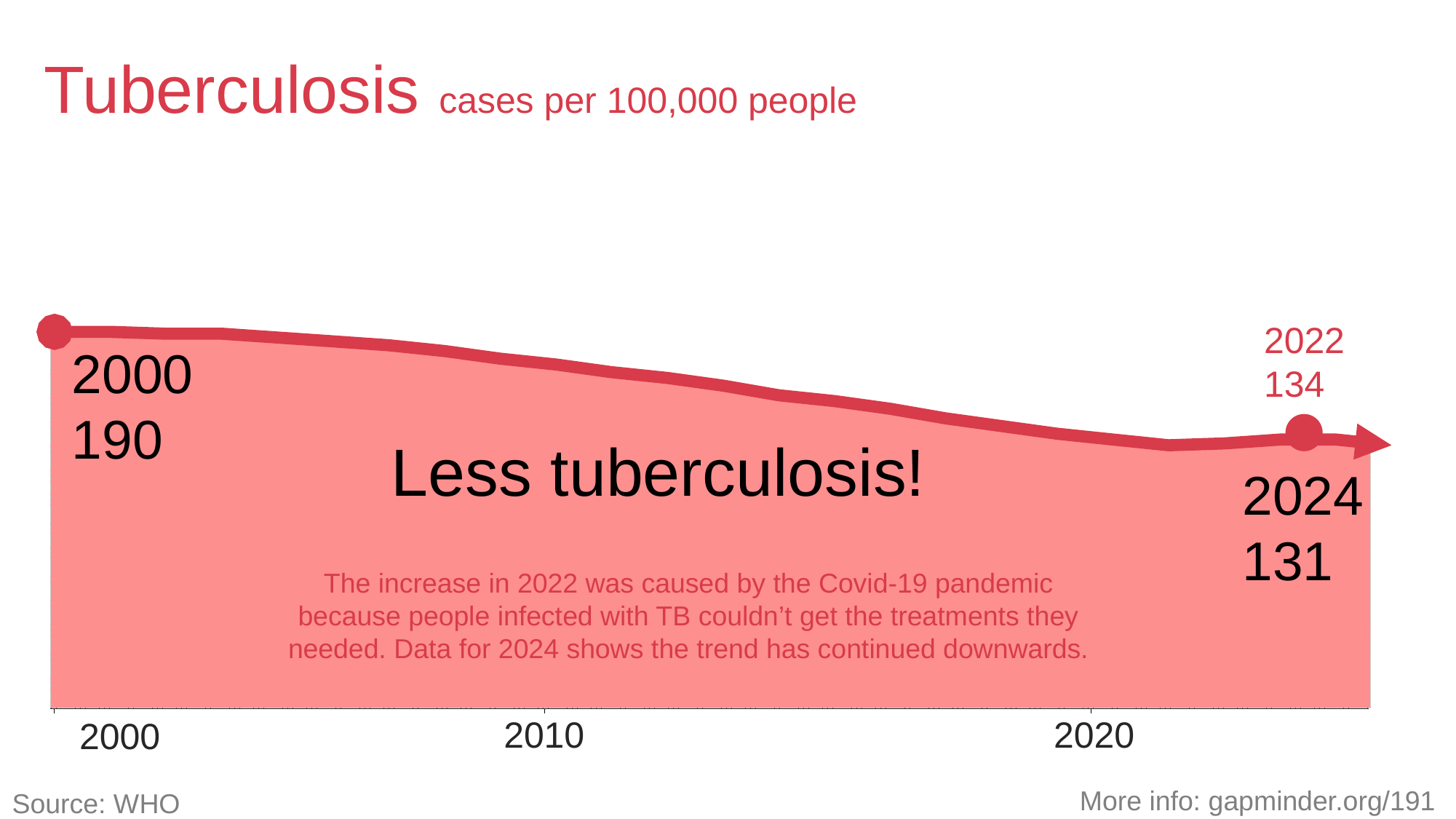

Tuberculosis cases per 100,000 people
2022
134

2000
190

Less tuberculosis!
2024
131
The increase in 2022 was caused by the Covid-19 pandemic because people infected with TB couldn’t get the treatments they needed. Data for 2024 shows the trend has continued downwards.
2010
2020
2000

More info: gapminder.org/191
Source: WHO